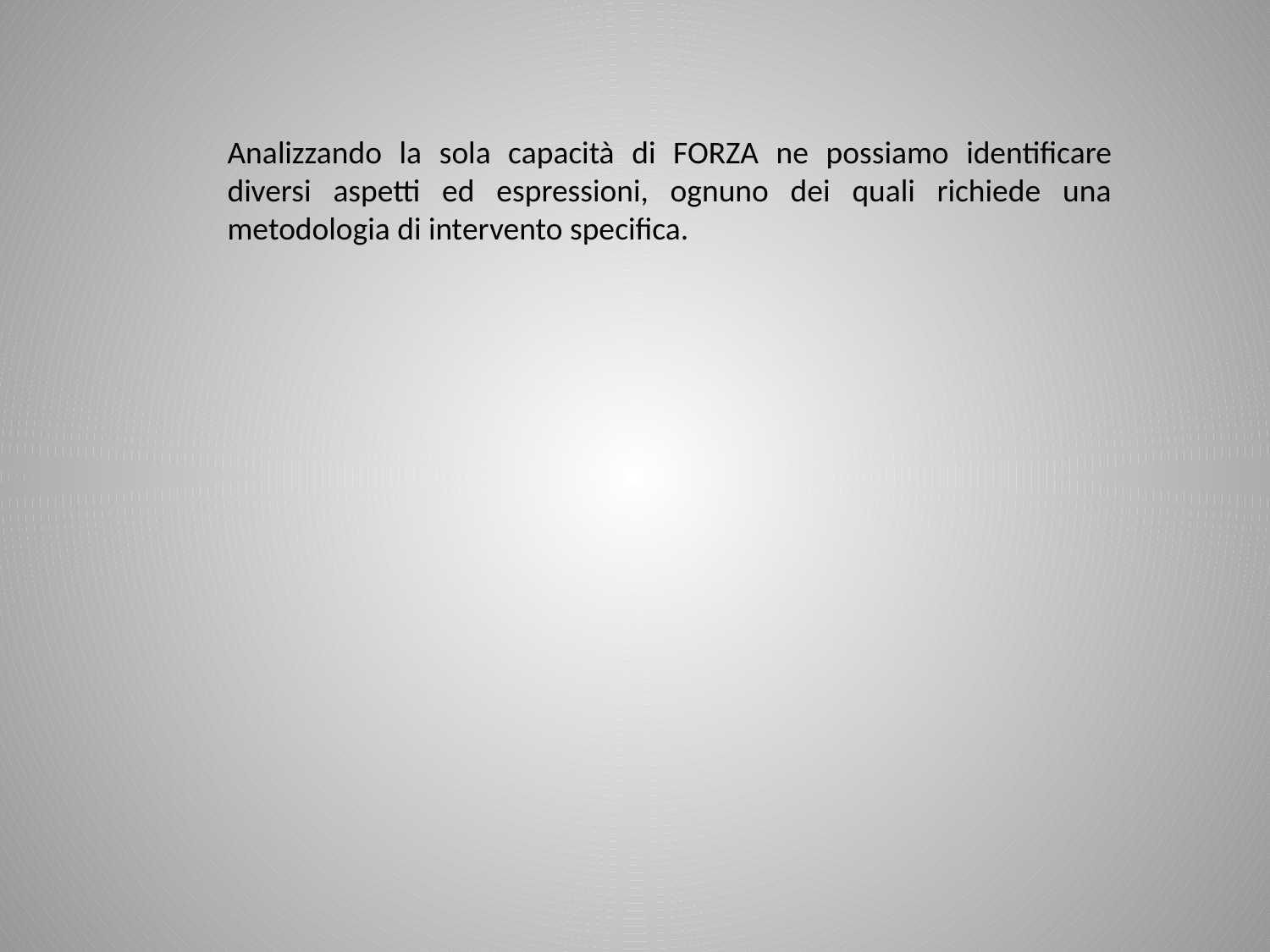

Analizzando la sola capacità di FORZA ne possiamo identificare diversi aspetti ed espressioni, ognuno dei quali richiede una metodologia di intervento specifica.